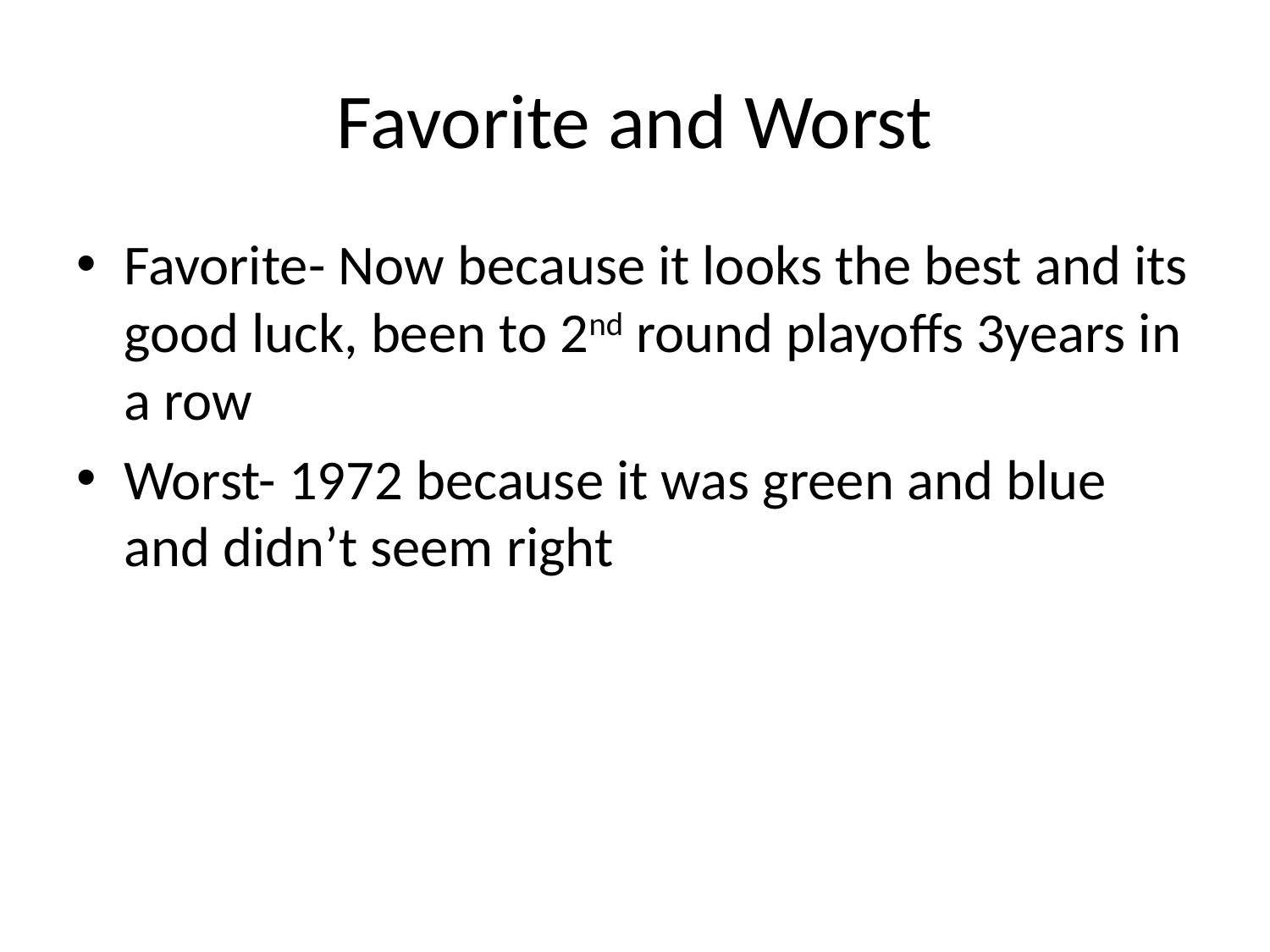

# Favorite and Worst
Favorite- Now because it looks the best and its good luck, been to 2nd round playoffs 3years in a row
Worst- 1972 because it was green and blue and didn’t seem right